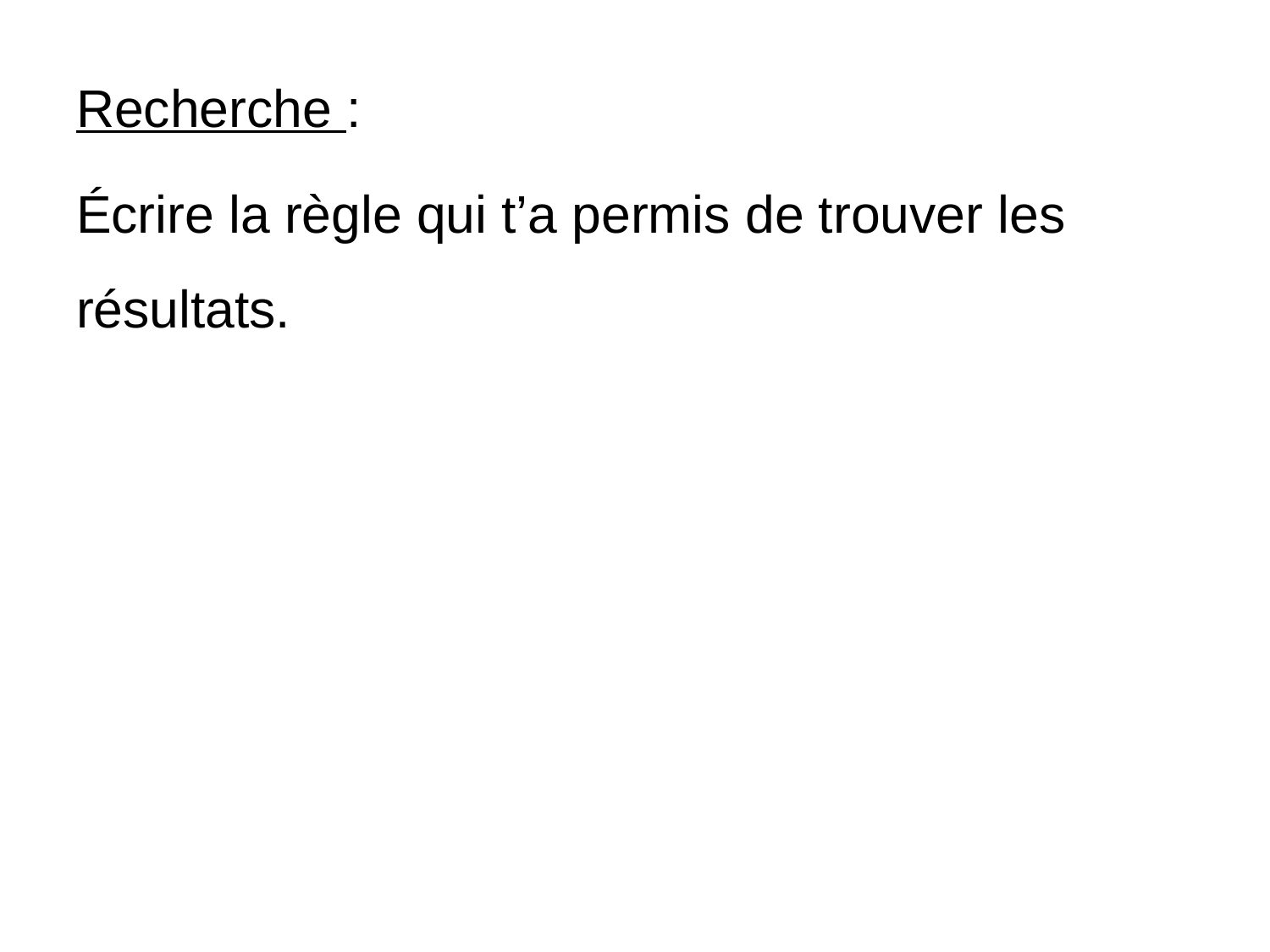

Recherche :
Écrire la règle qui t’a permis de trouver les résultats.